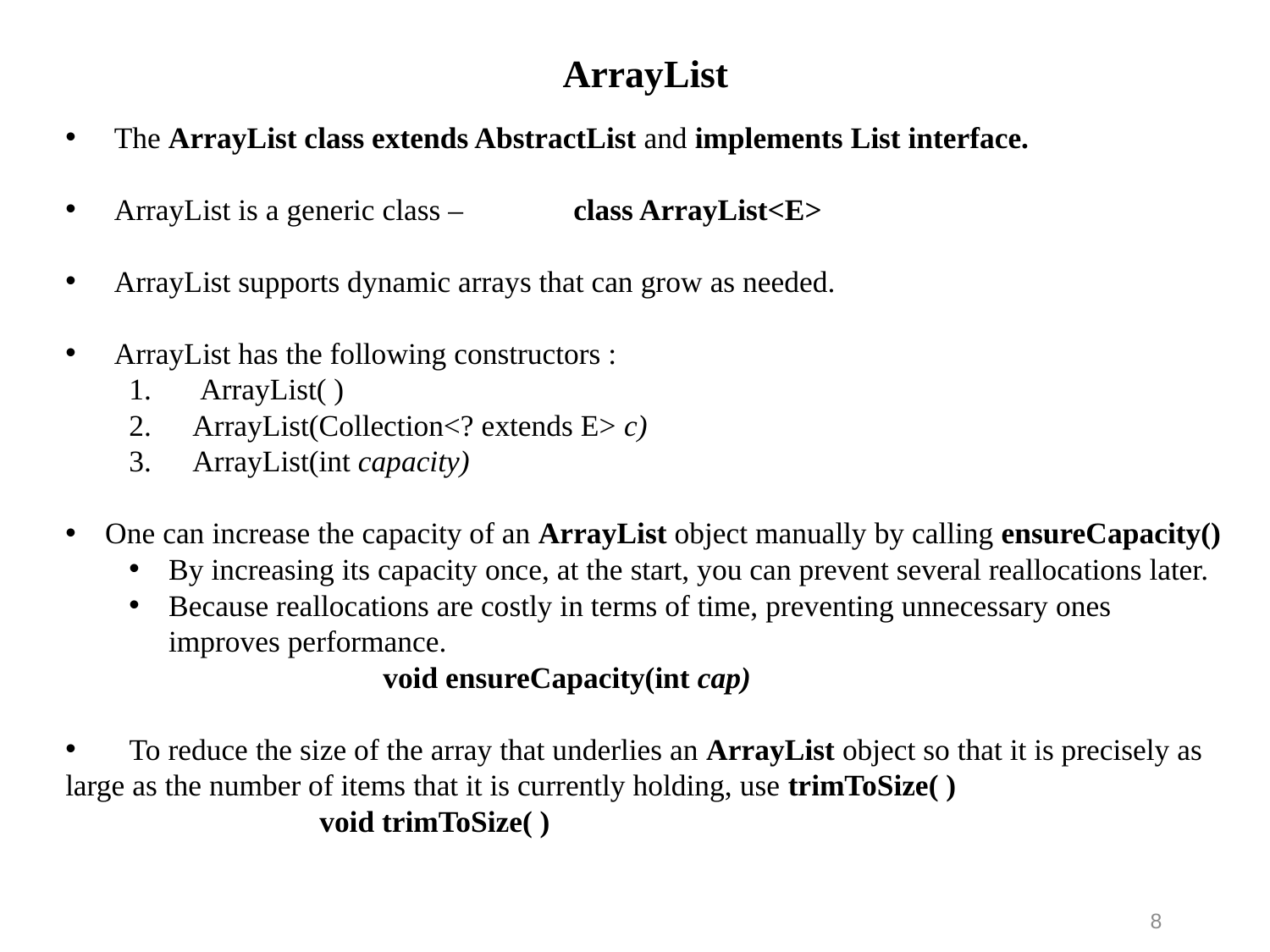

# ArrayList
     The ArrayList class extends AbstractList and implements List interface.

     ArrayList is a generic class –	class ArrayList<E>

     ArrayList supports dynamic arrays that can grow as needed.

     ArrayList has the following constructors :
 ArrayList( )
ArrayList(Collection<? extends E> c)
ArrayList(int capacity)

One can increase the capacity of an ArrayList object manually by calling ensureCapacity()
By increasing its capacity once, at the start, you can prevent several reallocations later.
Because reallocations are costly in terms of time, preventing unnecessary ones improves performance.
		void ensureCapacity(int cap)

       To reduce the size of the array that underlies an ArrayList object so that it is precisely as large as the number of items that it is currently holding, use trimToSize( )
		void trimToSize( )

8